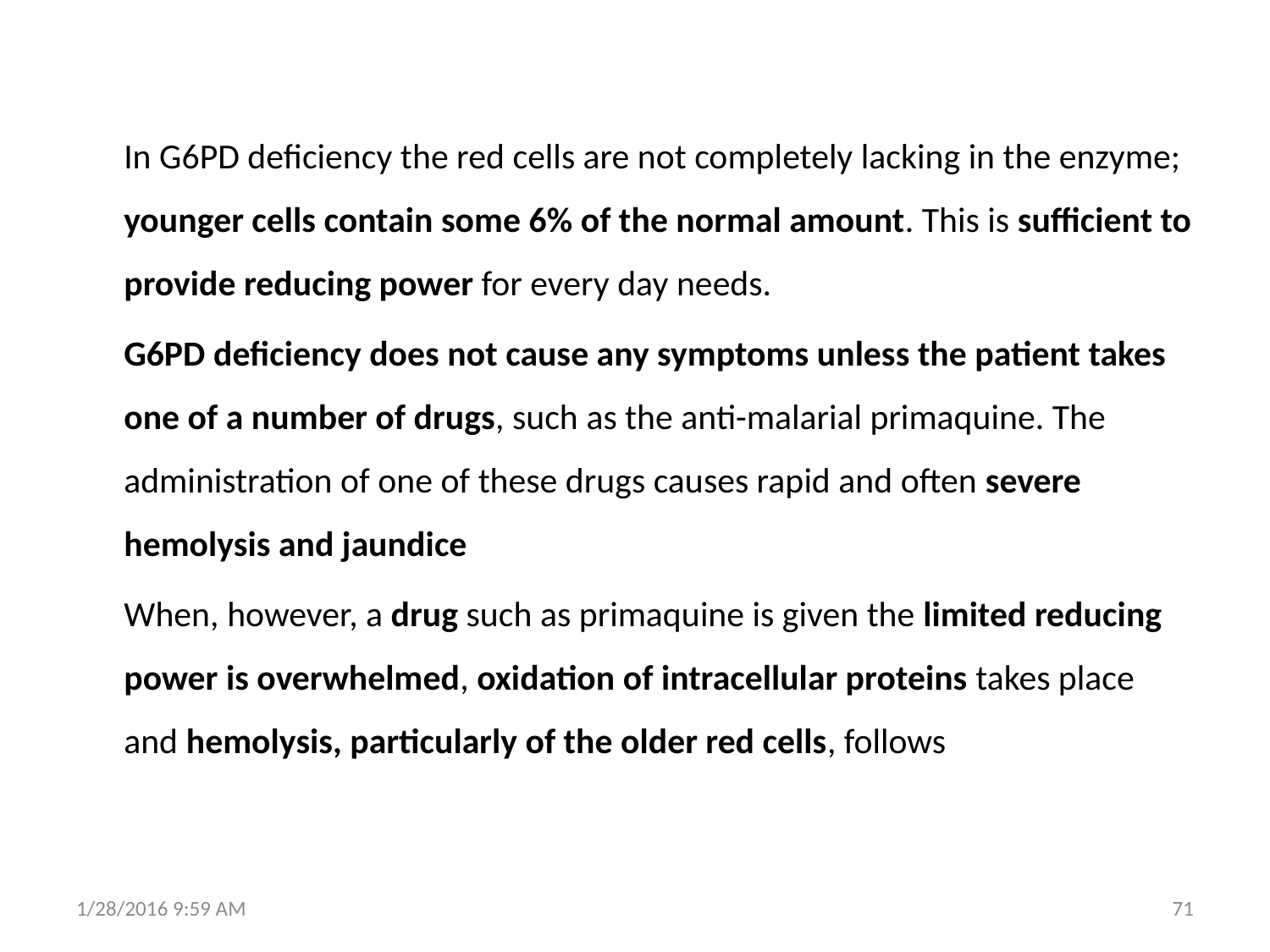

In G6PD deficiency the red cells are not completely lacking in the enzyme; younger cells contain some 6% of the normal amount. This is sufficient to provide reducing power for every day needs.
G6PD deficiency does not cause any symptoms unless the patient takes one of a number of drugs, such as the anti-malarial primaquine. The administration of one of these drugs causes rapid and often severe hemolysis and jaundice
When, however, a drug such as primaquine is given the limited reducing power is overwhelmed, oxidation of intracellular proteins takes place and hemolysis, particularly of the older red cells, follows

1/28/2016 9:59 AM
71